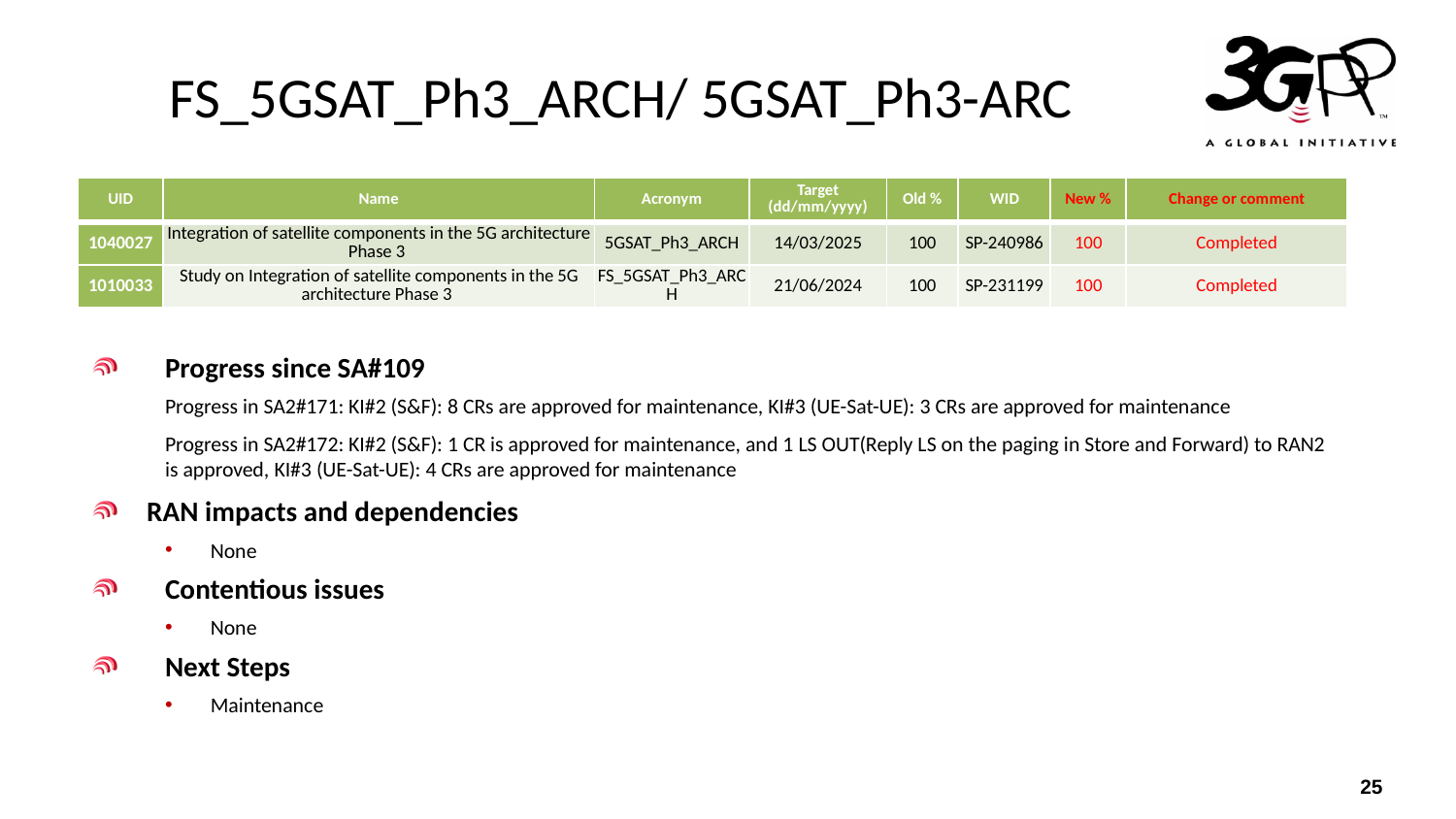

# FS_5GSAT_Ph3_ARCH/ 5GSAT_Ph3-ARC
| UID | Name | Acronym | Target (dd/mm/yyyy) | Old % | WID | New % | Change or comment |
| --- | --- | --- | --- | --- | --- | --- | --- |
| 1040027 | Integration of satellite components in the 5G architecture Phase 3 | 5GSAT\_Ph3\_ARCH | 14/03/2025 | 100 | SP-240986 | 100 | Completed |
| 1010033 | Study on Integration of satellite components in the 5G architecture Phase 3 | FS\_5GSAT\_Ph3\_ARCH | 21/06/2024 | 100 | SP-231199 | 100 | Completed |
Progress since SA#109
Progress in SA2#171: KI#2 (S&F): 8 CRs are approved for maintenance, KI#3 (UE-Sat-UE): 3 CRs are approved for maintenance
Progress in SA2#172: KI#2 (S&F): 1 CR is approved for maintenance, and 1 LS OUT(Reply LS on the paging in Store and Forward) to RAN2 is approved, KI#3 (UE-Sat-UE): 4 CRs are approved for maintenance
RAN impacts and dependencies
None
Contentious issues
None
Next Steps
Maintenance